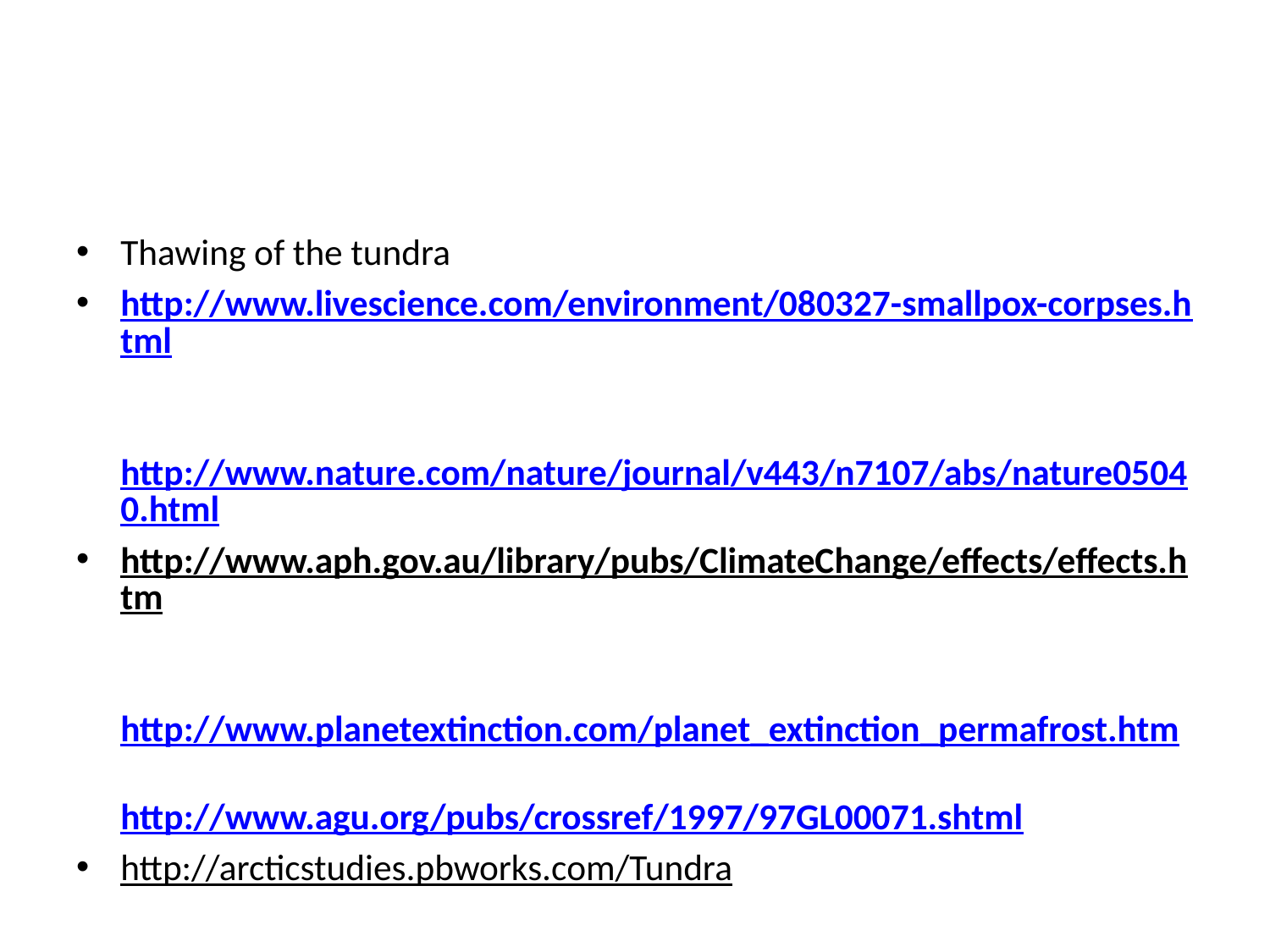

Thawing of the tundra
http://www.livescience.com/environment/080327-smallpox-corpses.html
http://www.nature.com/nature/journal/v443/n7107/abs/nature05040.html
http://www.aph.gov.au/library/pubs/ClimateChange/effects/effects.htm
http://www.planetextinction.com/planet_extinction_permafrost.htm
http://www.agu.org/pubs/crossref/1997/97GL00071.shtml
http://arcticstudies.pbworks.com/Tundra